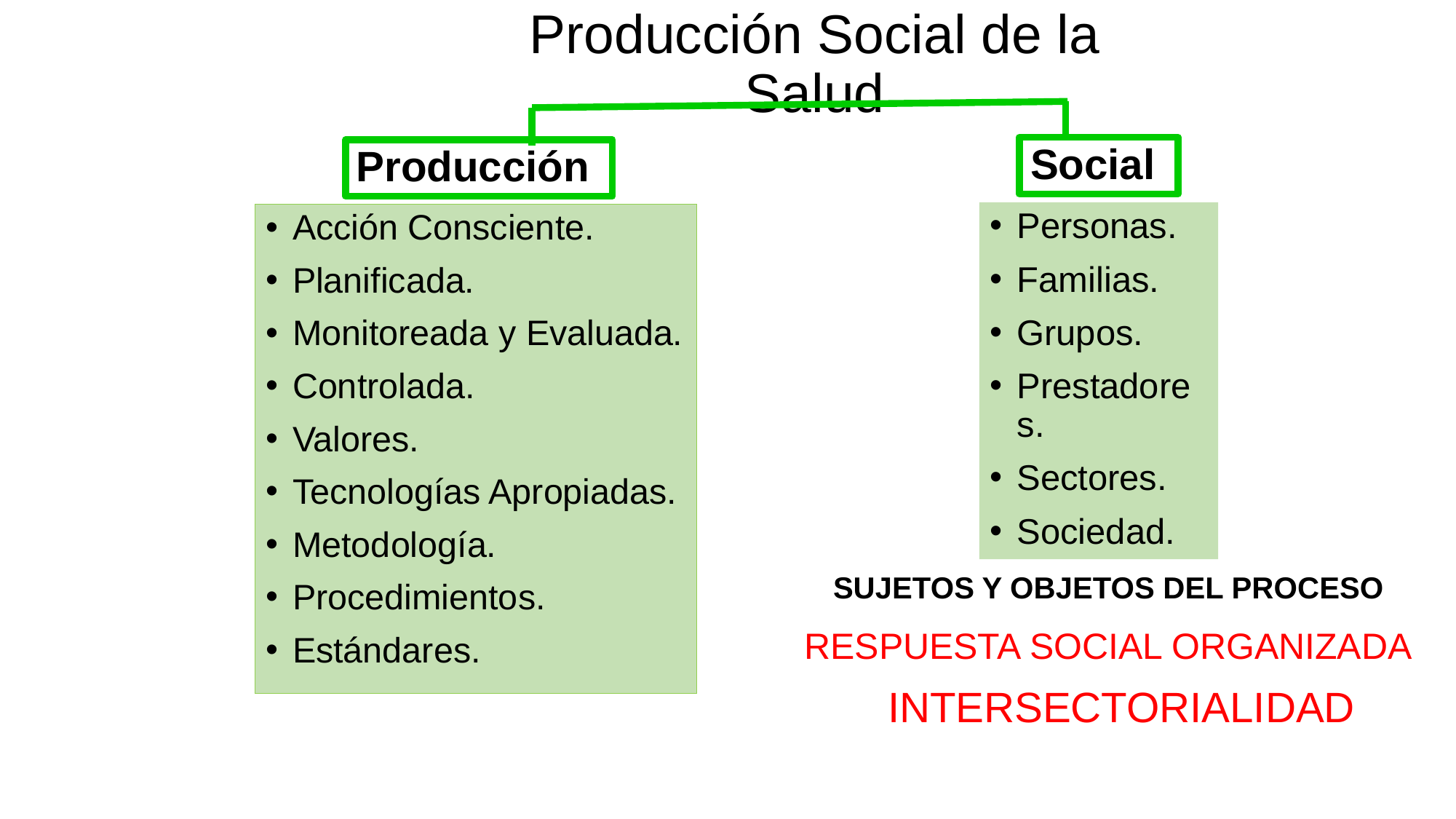

# Producción Social de la Salud
Social
Producción
Personas.
Familias.
Grupos.
Prestadores.
Sectores.
Sociedad.
Acción Consciente.
Planificada.
Monitoreada y Evaluada.
Controlada.
Valores.
Tecnologías Apropiadas.
Metodología.
Procedimientos.
Estándares.
SUJETOS Y OBJETOS DEL PROCESO
RESPUESTA SOCIAL ORGANIZADA
INTERSECTORIALIDAD